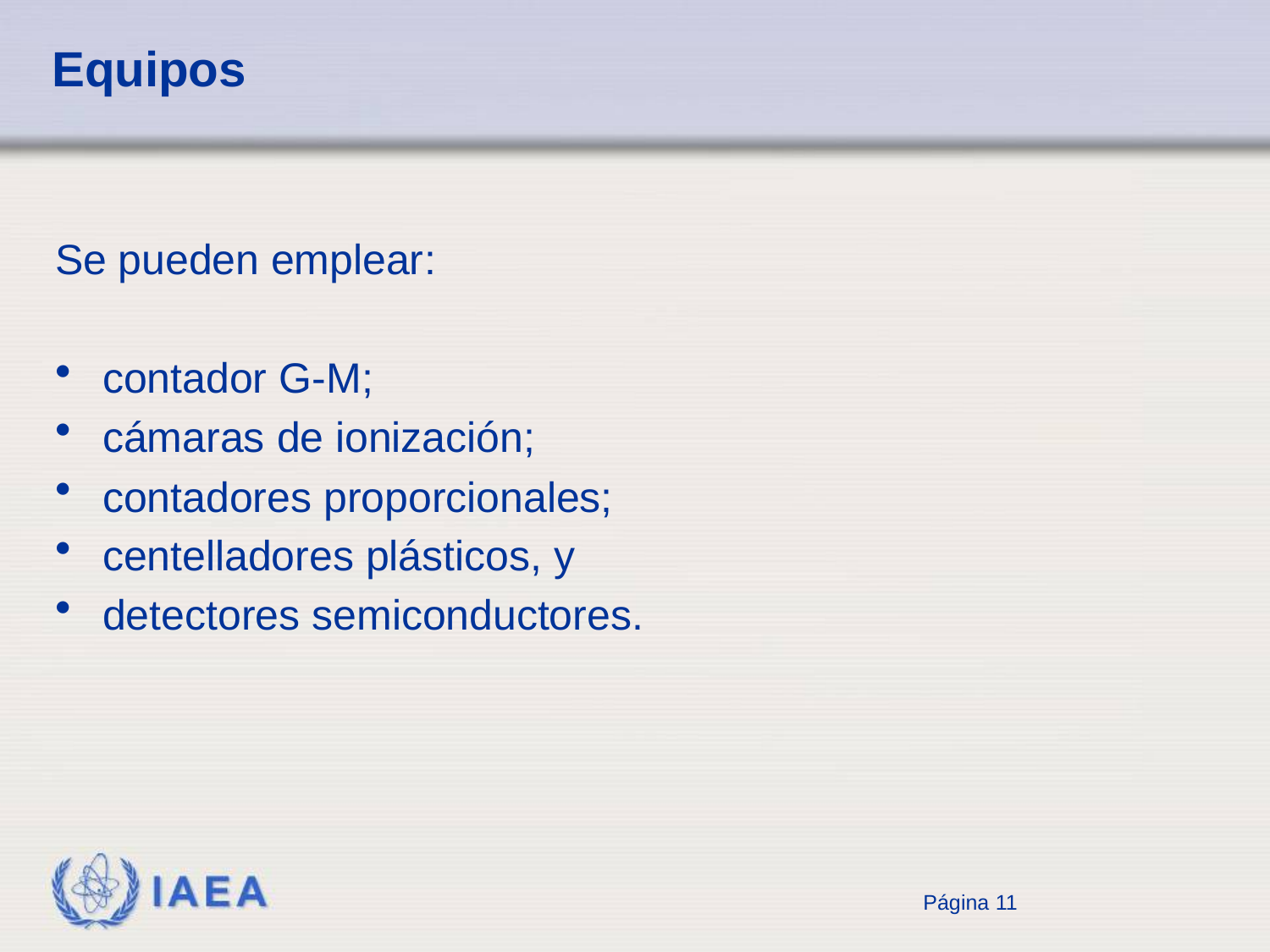

# Equipos

Se pueden emplear:

contador G-M;
cámaras de ionización;
contadores proporcionales;
centelladores plásticos, y
detectores semiconductores.